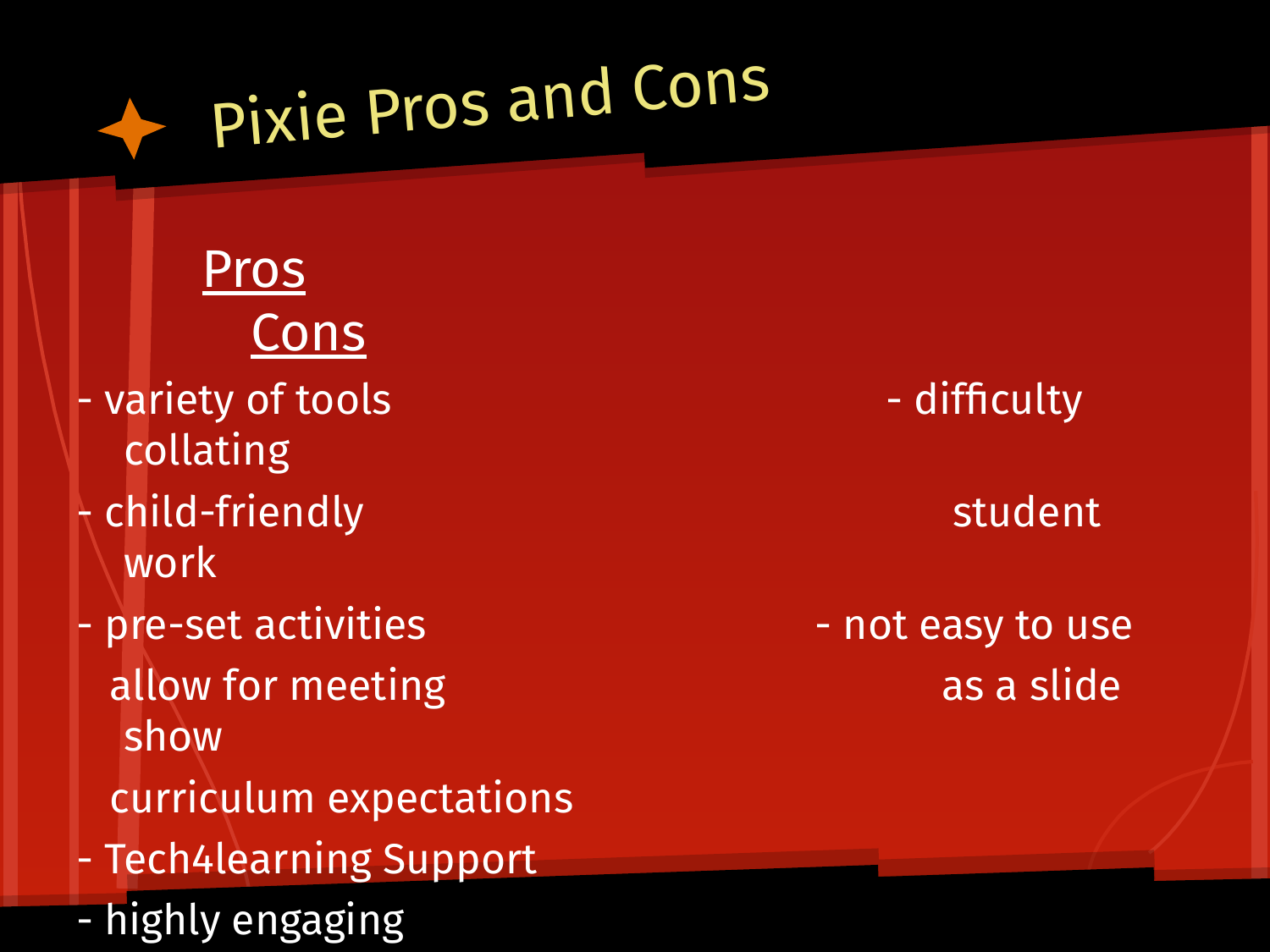

# Pixie Pros and Cons
         Pros 								Cons
- variety of tools				- difficulty collating
- child-friendly					      student work
- pre-set activities 			     - not easy to use
   allow for meeting				     as a slide show
   curriculum expectations
- Tech4learning Support
- highly engaging
- easy to access an image